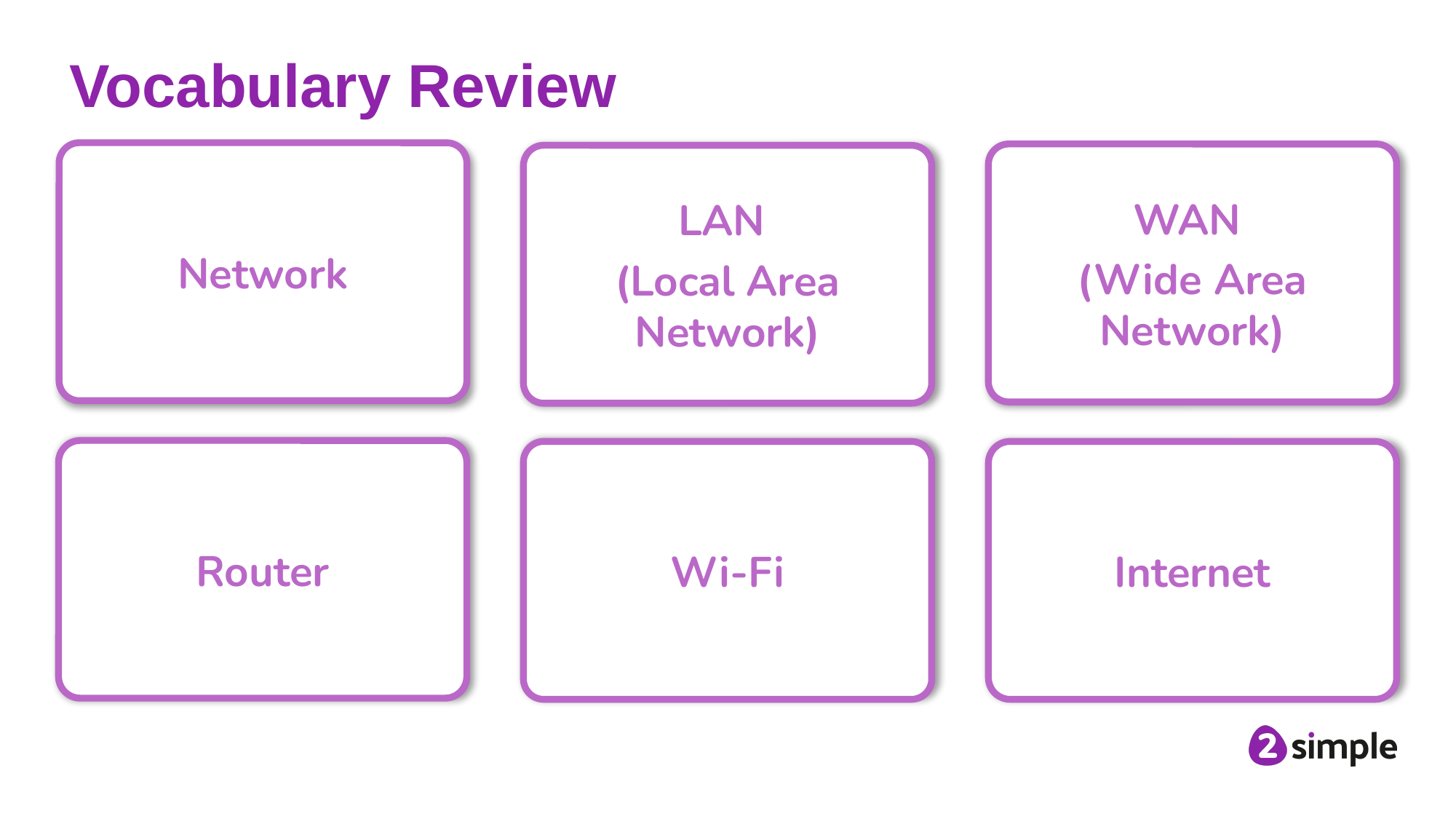

# Vocabulary Review
Network
WAN
(Wide Area Network)
 LAN (Local Area Network): A network in a small area like a home, school, or office.
LAN
(Local Area Network)
 WAN (Wide Area Network): A network that covers a large area, like the internet.
 Network: A group of connected computers and devices that can share information and resources.

 Wi-Fi: A wireless way to connect devices to a network.
 Router: A device that connects different networks together and allows devices to communicate.
Router
 Internet: A global WAN that connects millions of computers and networks around the world.
Wi-Fi
Internet